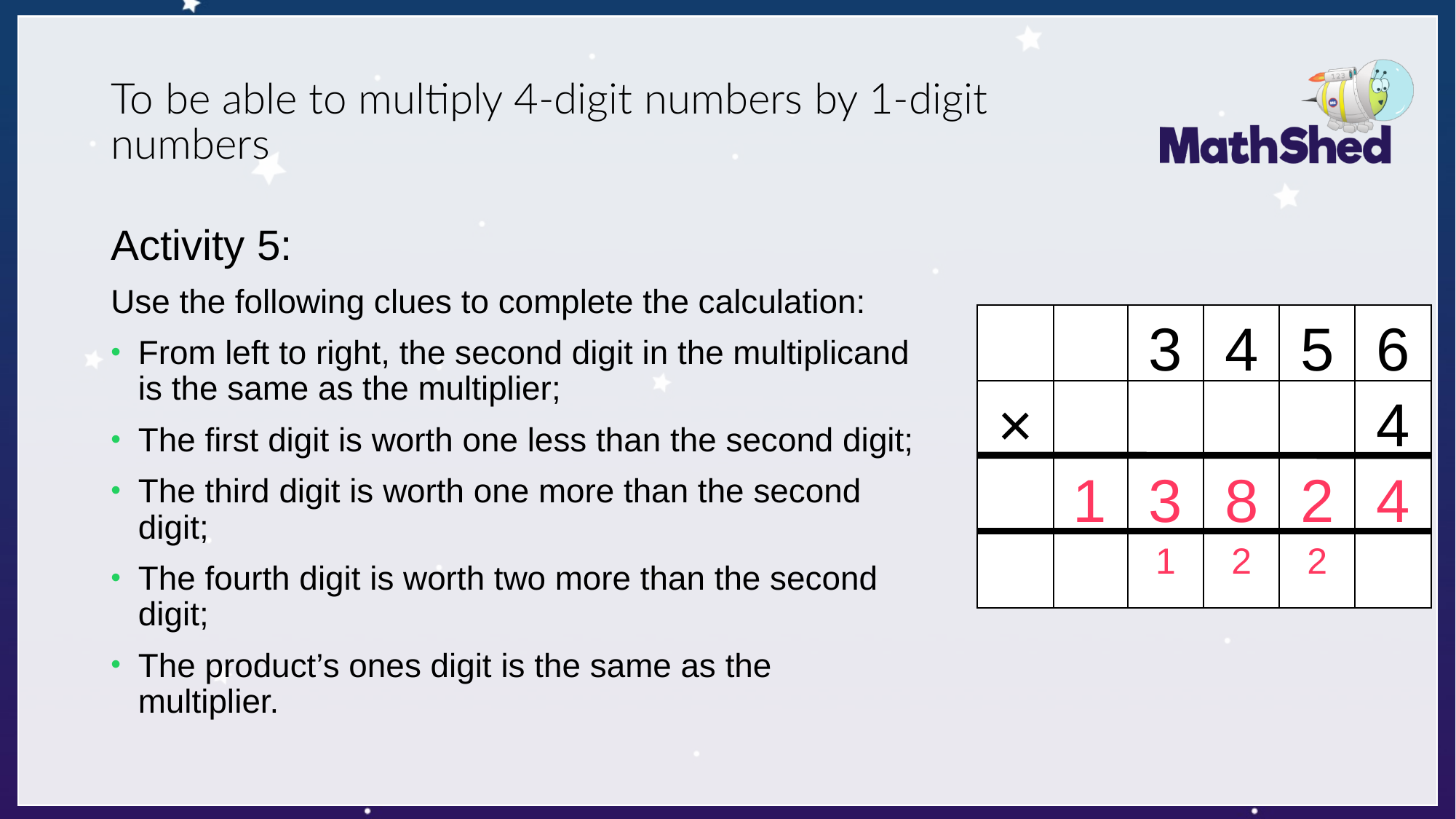

# To be able to multiply 4-digit numbers by 1-digit numbers
Activity 5:
Use the following clues to complete the calculation:
From left to right, the second digit in the multiplicand is the same as the multiplier;
The first digit is worth one less than the second digit;
The third digit is worth one more than the second digit;
The fourth digit is worth two more than the second digit;
The product’s ones digit is the same as the multiplier.

3
4
5
6
×

4

1
3
8
2
4

1
2
2